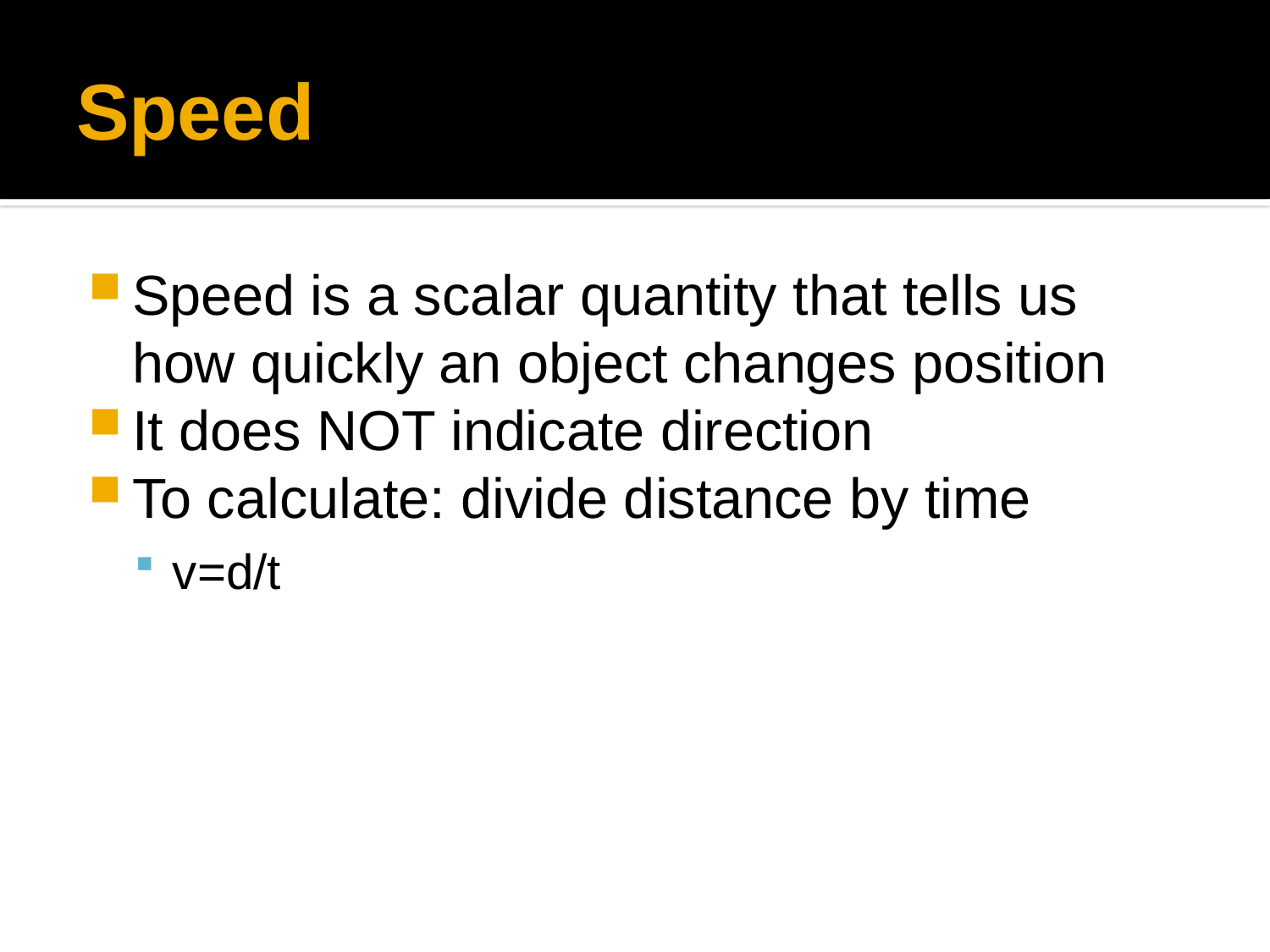

# Speed
Speed is a scalar quantity that tells us how quickly an object changes position
It does NOT indicate direction
To calculate: divide distance by time
v=d/t